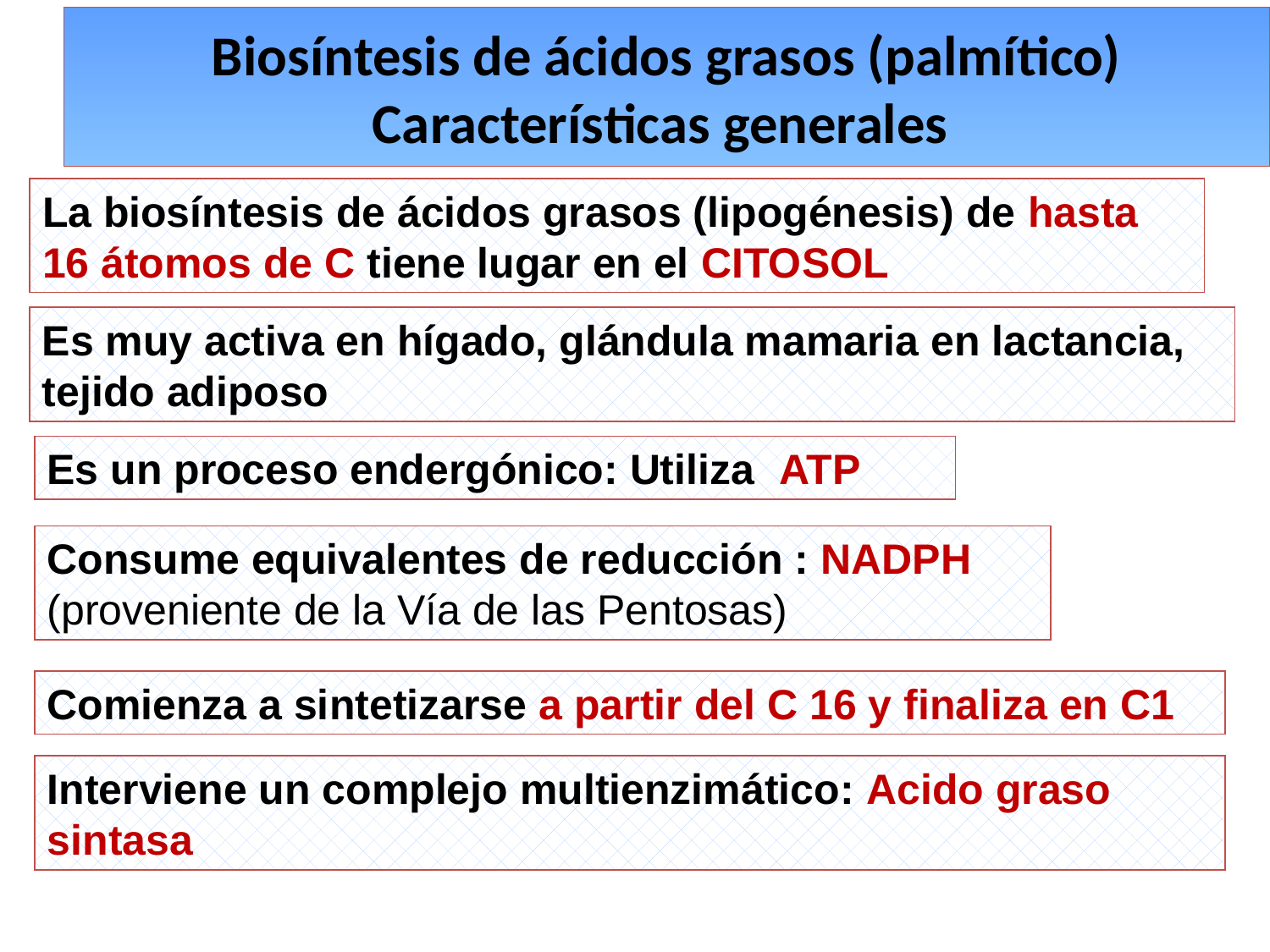

# Biosíntesis de ácidos grasos (palmítico) Características generales
La biosíntesis de ácidos grasos (lipogénesis) de hasta 16 átomos de C tiene lugar en el CITOSOL
Es muy activa en hígado, glándula mamaria en lactancia, tejido adiposo
Es un proceso endergónico: Utiliza  ATP

Consume equivalentes de reducción : NADPH (proveniente de la Vía de las Pentosas)
Comienza a sintetizarse a partir del C 16 y finaliza en C1
Interviene un complejo multienzimático: Acido graso sintasa